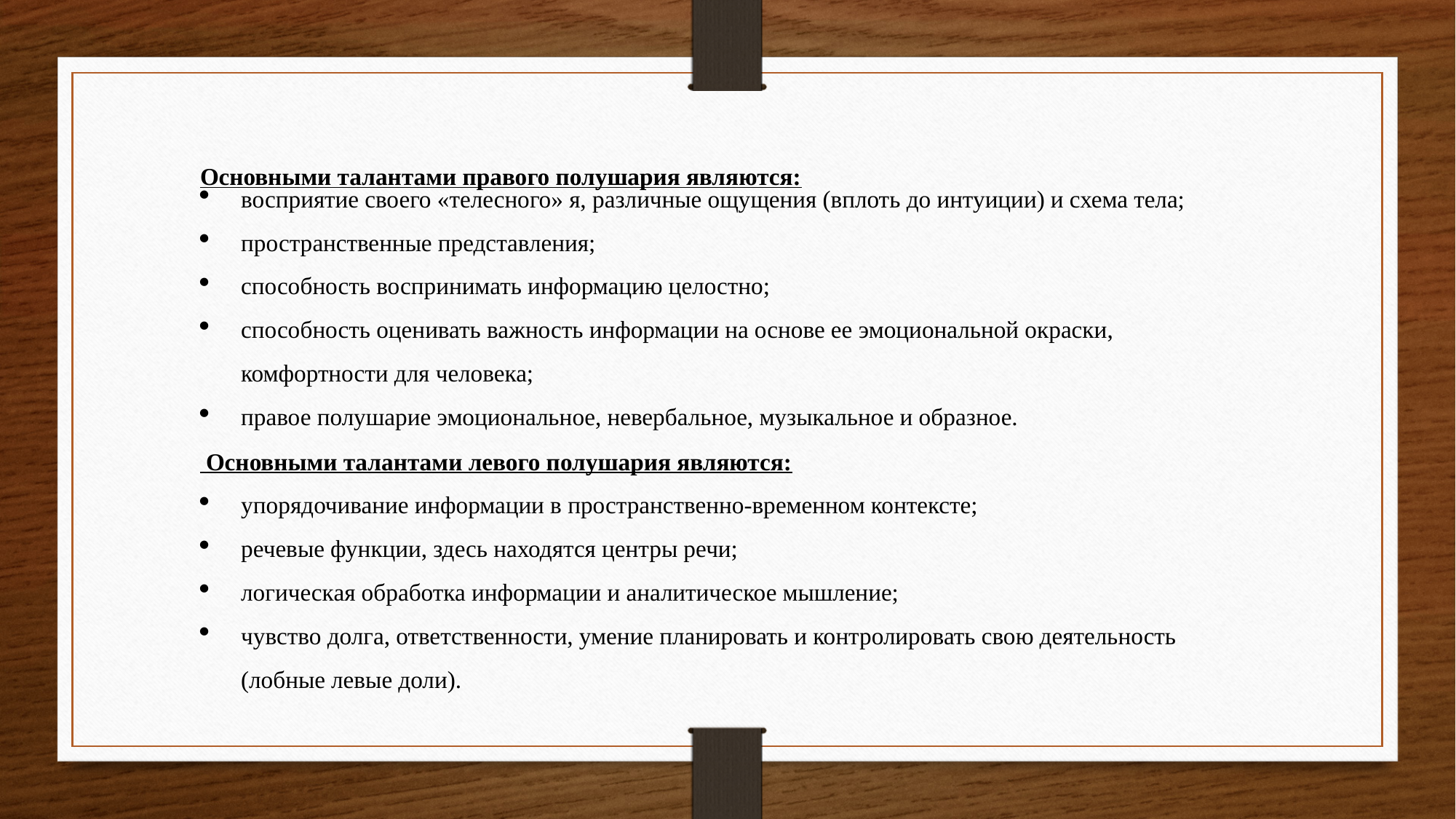

Основными талантами правого полушария являются:
восприятие своего «телесного» я, различные ощущения (вплоть до интуиции) и схема тела;
пространственные представления;
способность воспринимать информацию целостно;
способность оценивать важность информации на основе ее эмоциональной окраски, комфортности для человека;
правое полушарие эмоциональное, невербальное, музыкальное и образное.

 Основными талантами левого полушария являются:
упорядочивание информации в пространственно-временном контексте;
речевые функции, здесь находятся центры речи;
логическая обработка информации и аналитическое мышление;
чувство долга, ответственности, умение планировать и контролировать свою деятельность (лобные левые доли).